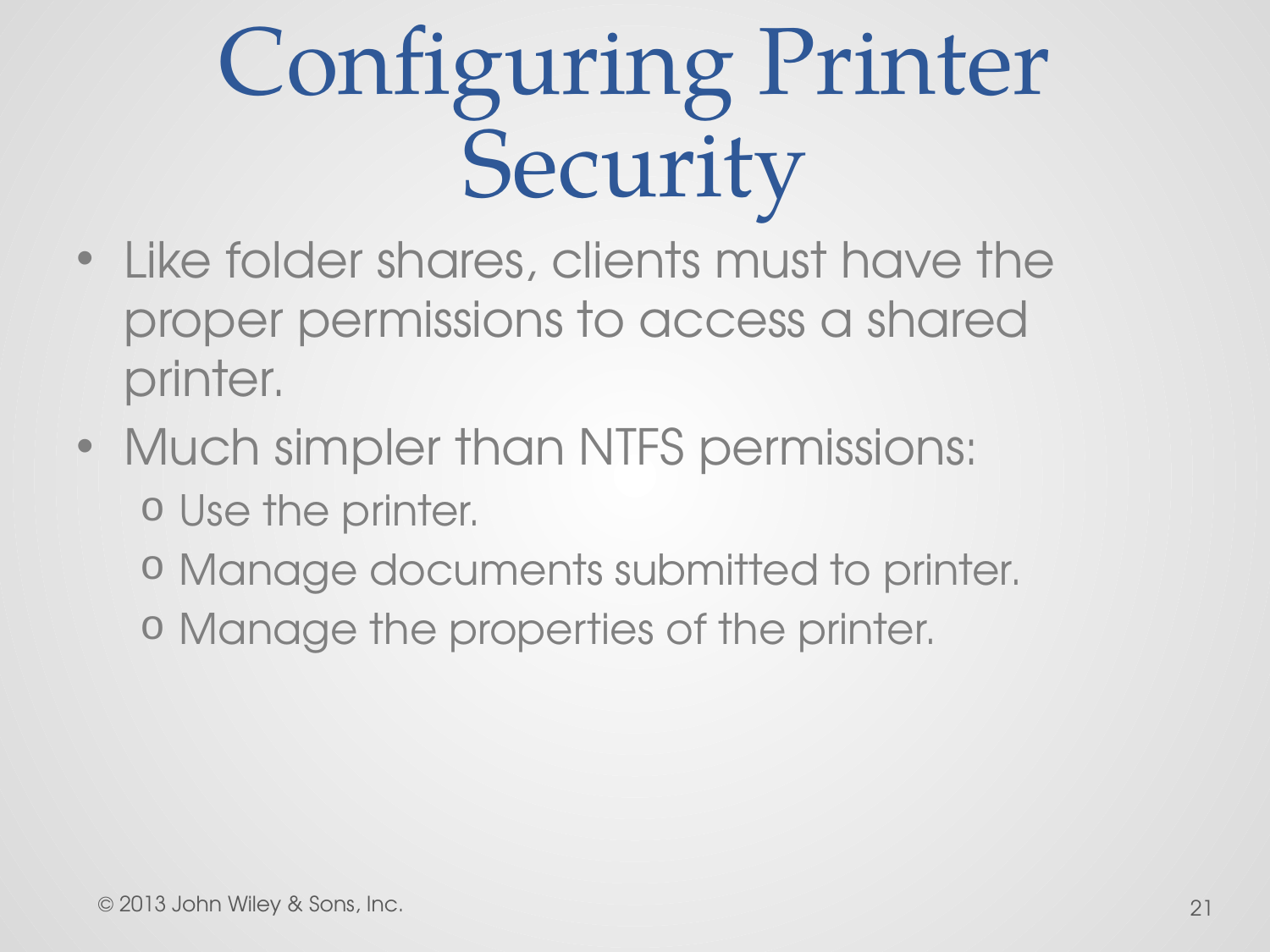

# Configuring Printer Security
Like folder shares, clients must have the proper permissions to access a shared printer.
Much simpler than NTFS permissions:
Use the printer.
Manage documents submitted to printer.
Manage the properties of the printer.
© 2013 John Wiley & Sons, Inc.
21